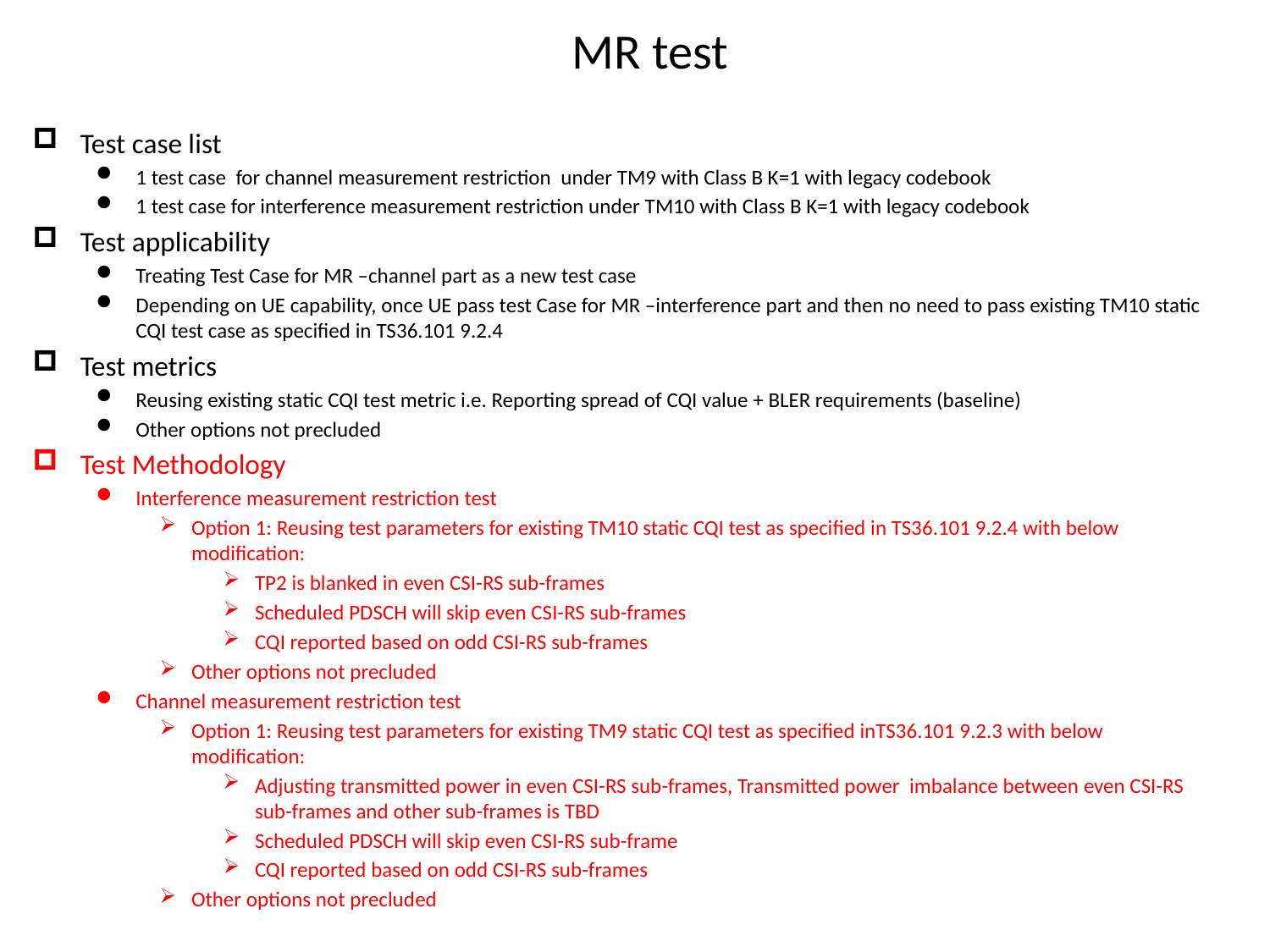

MR test
Test case list
1 test case  for channel measurement restriction  under TM9 with Class B K=1 with legacy codebook
1 test case for interference measurement restriction under TM10 with Class B K=1 with legacy codebook
Test applicability
Treating Test Case for MR –channel part as a new test case
Depending on UE capability, once UE pass test Case for MR –interference part and then no need to pass existing TM10 static CQI test case as specified in TS36.101 9.2.4
Test metrics
Reusing existing static CQI test metric i.e. Reporting spread of CQI value + BLER requirements (baseline)
Other options not precluded
Test Methodology
Interference measurement restriction test
Option 1: Reusing test parameters for existing TM10 static CQI test as specified in TS36.101 9.2.4 with below modification:
TP2 is blanked in even CSI-RS sub-frames
Scheduled PDSCH will skip even CSI-RS sub-frames
CQI reported based on odd CSI-RS sub-frames
Other options not precluded
Channel measurement restriction test
Option 1: Reusing test parameters for existing TM9 static CQI test as specified inTS36.101 9.2.3 with below modification:
Adjusting transmitted power in even CSI-RS sub-frames, Transmitted power  imbalance between even CSI-RS sub-frames and other sub-frames is TBD
Scheduled PDSCH will skip even CSI-RS sub-frame
CQI reported based on odd CSI-RS sub-frames
Other options not precluded